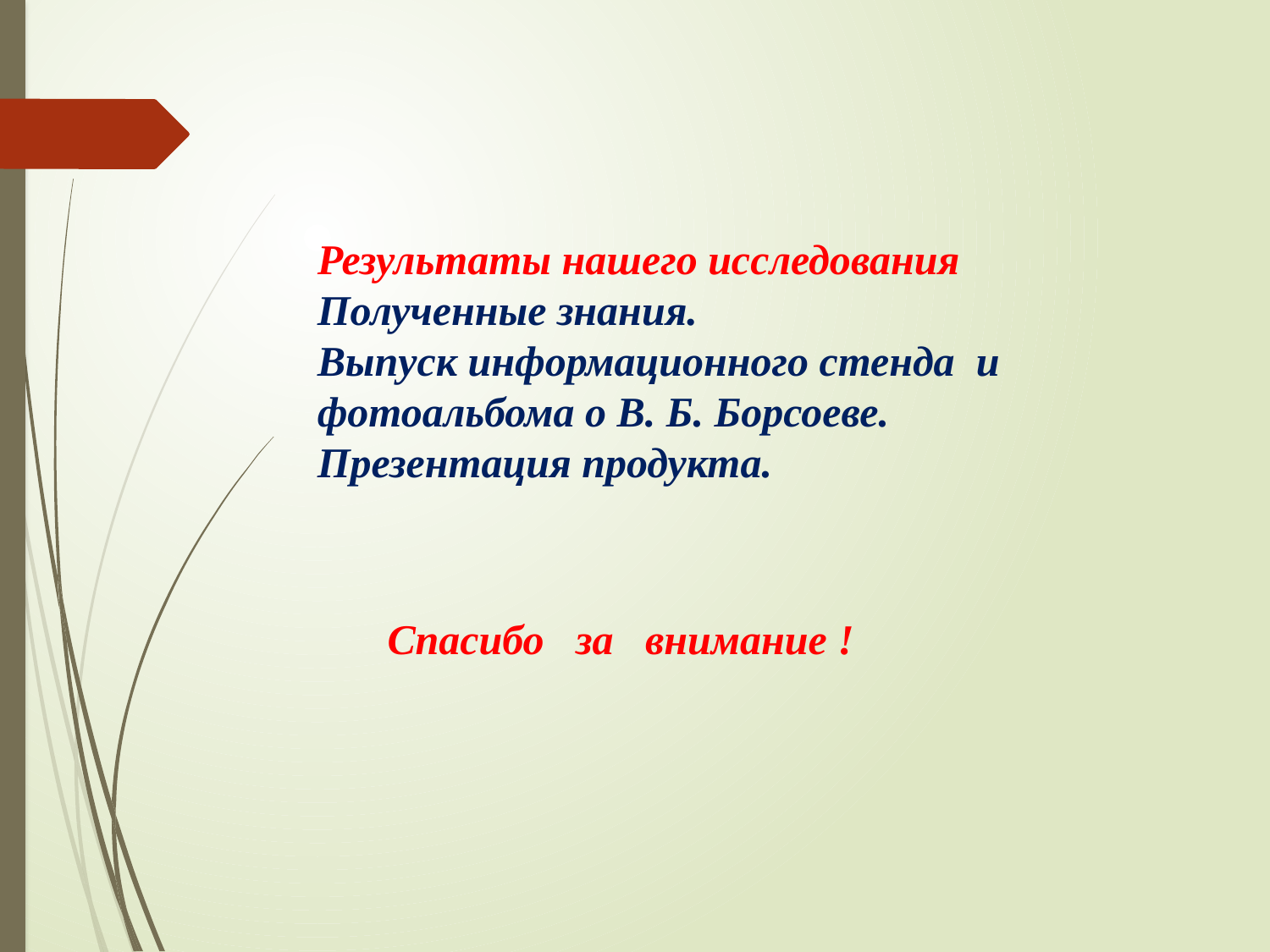

Результаты нашего исследования
Полученные знания.
Выпуск информационного стенда  и фотоальбома о В. Б. Борсоеве.
Презентация продукта.
Спасибо   за   внимание !